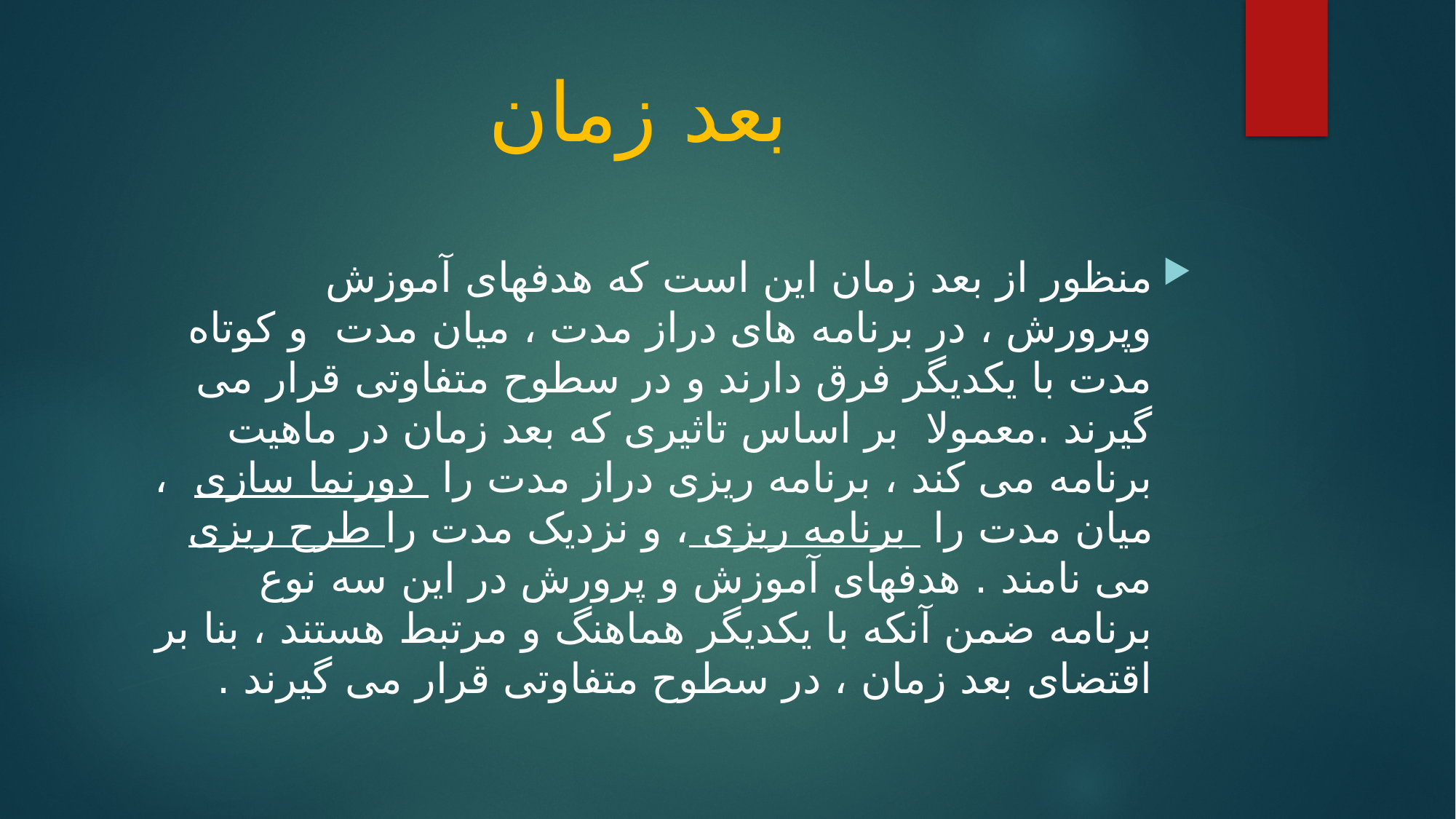

# بعد زمان
منظور از بعد زمان این است که هدفهای آموزش وپرورش ، در برنامه های دراز مدت ، میان مدت  و کوتاه مدت با یکدیگر فرق دارند و در سطوح متفاوتی قرار می گیرند .معمولا  بر اساس تاثیری که بعد زمان در ماهیت برنامه می کند ، برنامه ریزی دراز مدت را  دورنما سازی  ، میان مدت را  برنامه ریزی ، و نزدیک مدت را طرح ریزی می نامند . هدفهای آموزش و پرورش در این سه نوع برنامه ضمن آنکه با یکدیگر هماهنگ و مرتبط هستند ، بنا بر اقتضای بعد زمان ، در سطوح متفاوتی قرار می گیرند .